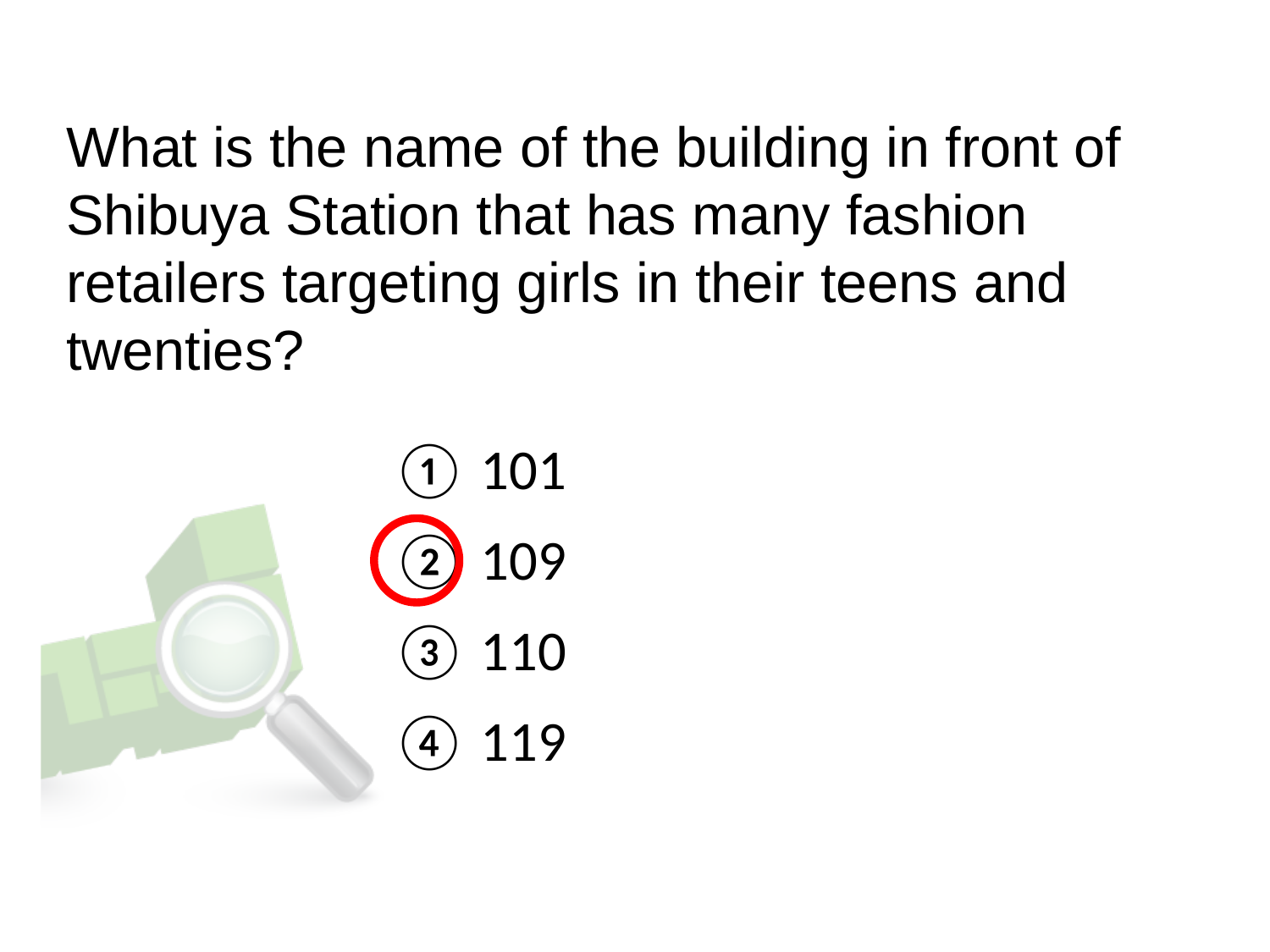

What is the name of the building in front of Shibuya Station that has many fashion retailers targeting girls in their teens and twenties?
① 101
② 109
③ 110
④ 119